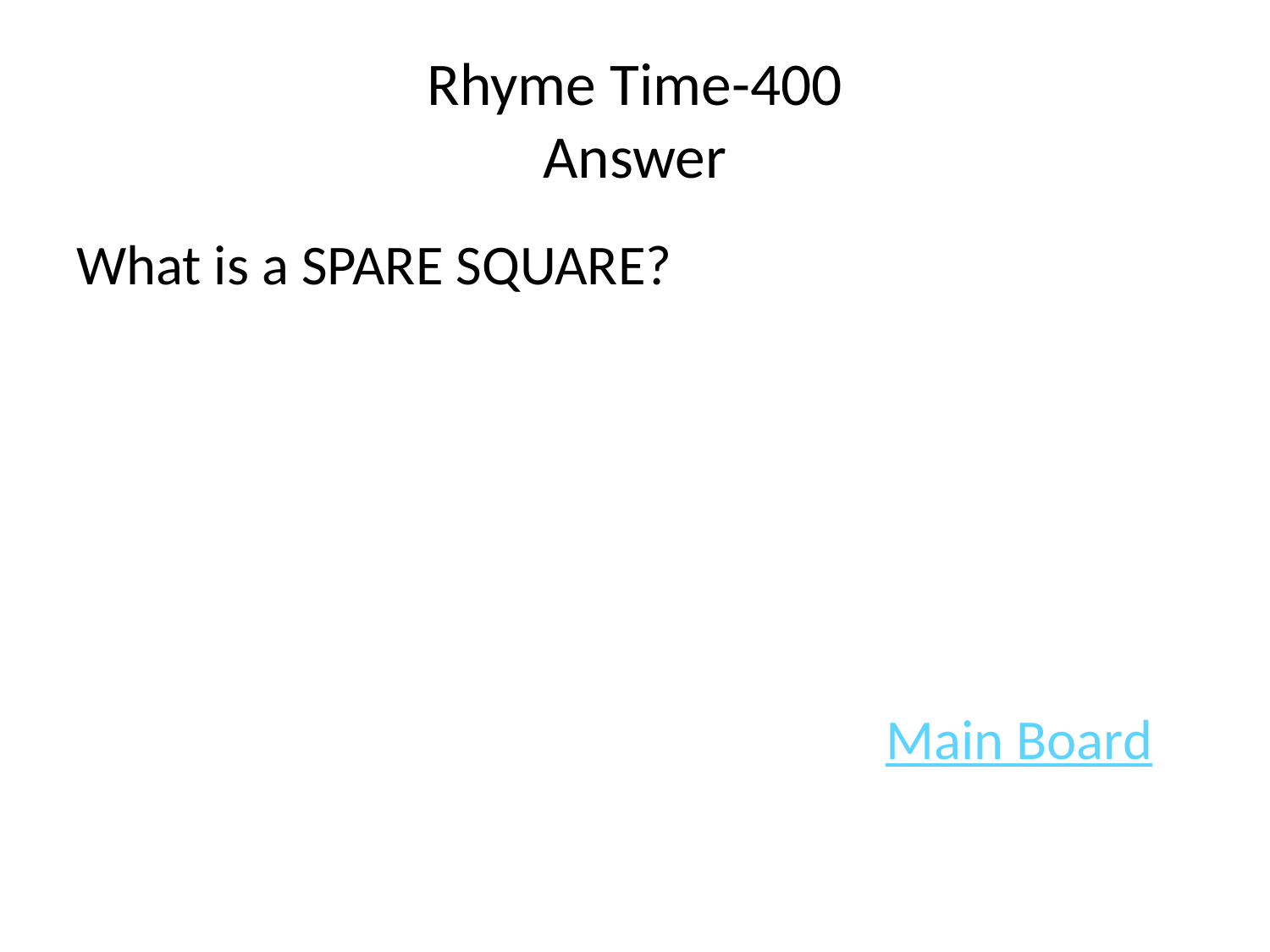

# Rhyme Time-400 Answer

What is a SPARE SQUARE?

							Main Board